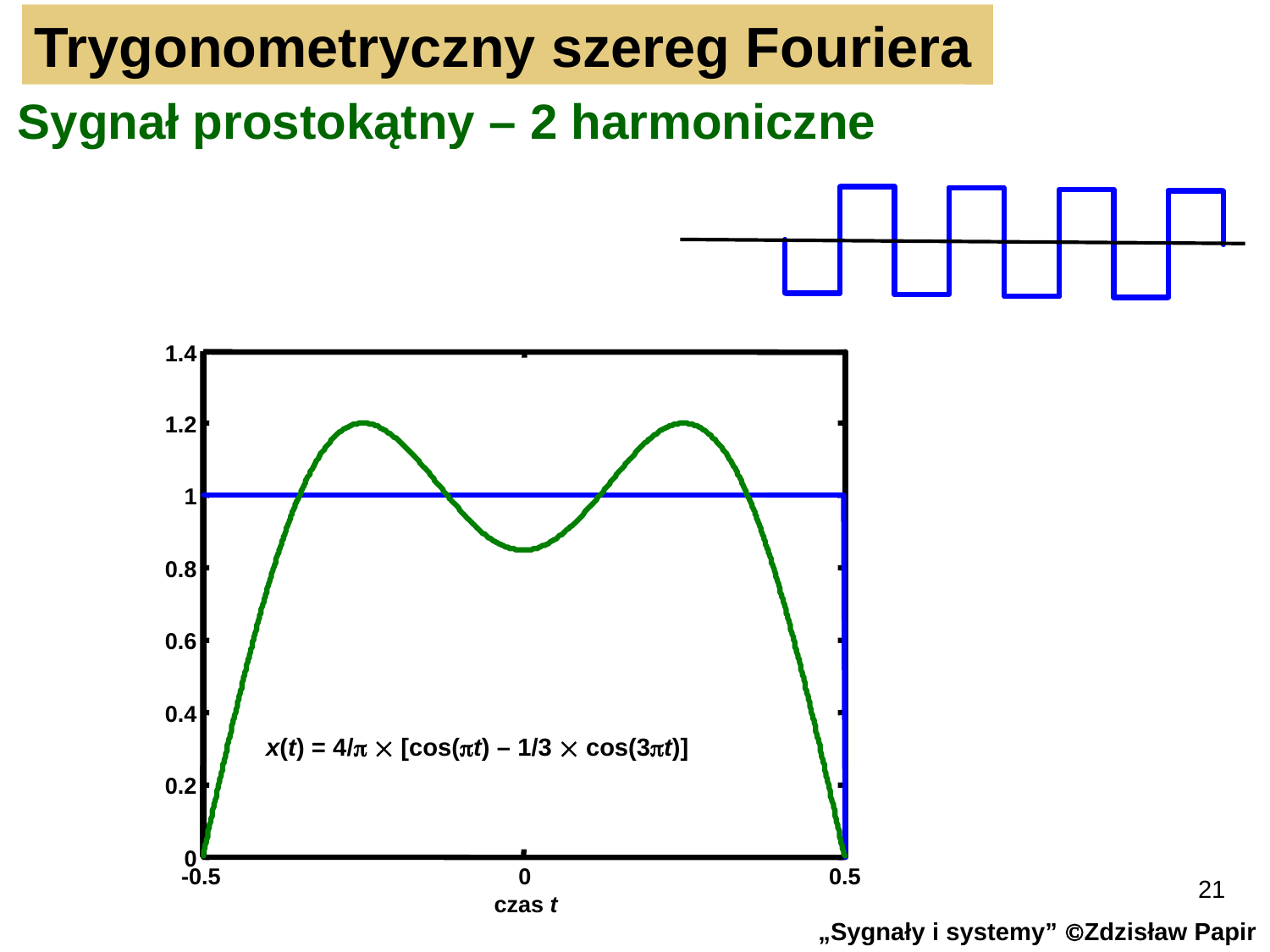

Trygonometryczny szereg Fouriera
Sygnał prostokątny – 2 harmoniczne

1.4

1.2

1

0.8

0.6

0.4

x(t) = 4/π × [cos(πt) – 1/3 × cos(3πt)]
0.2

0

-0.5
0
0.5
 czas t
21
„Sygnały i systemy” ©Zdzisław Papir